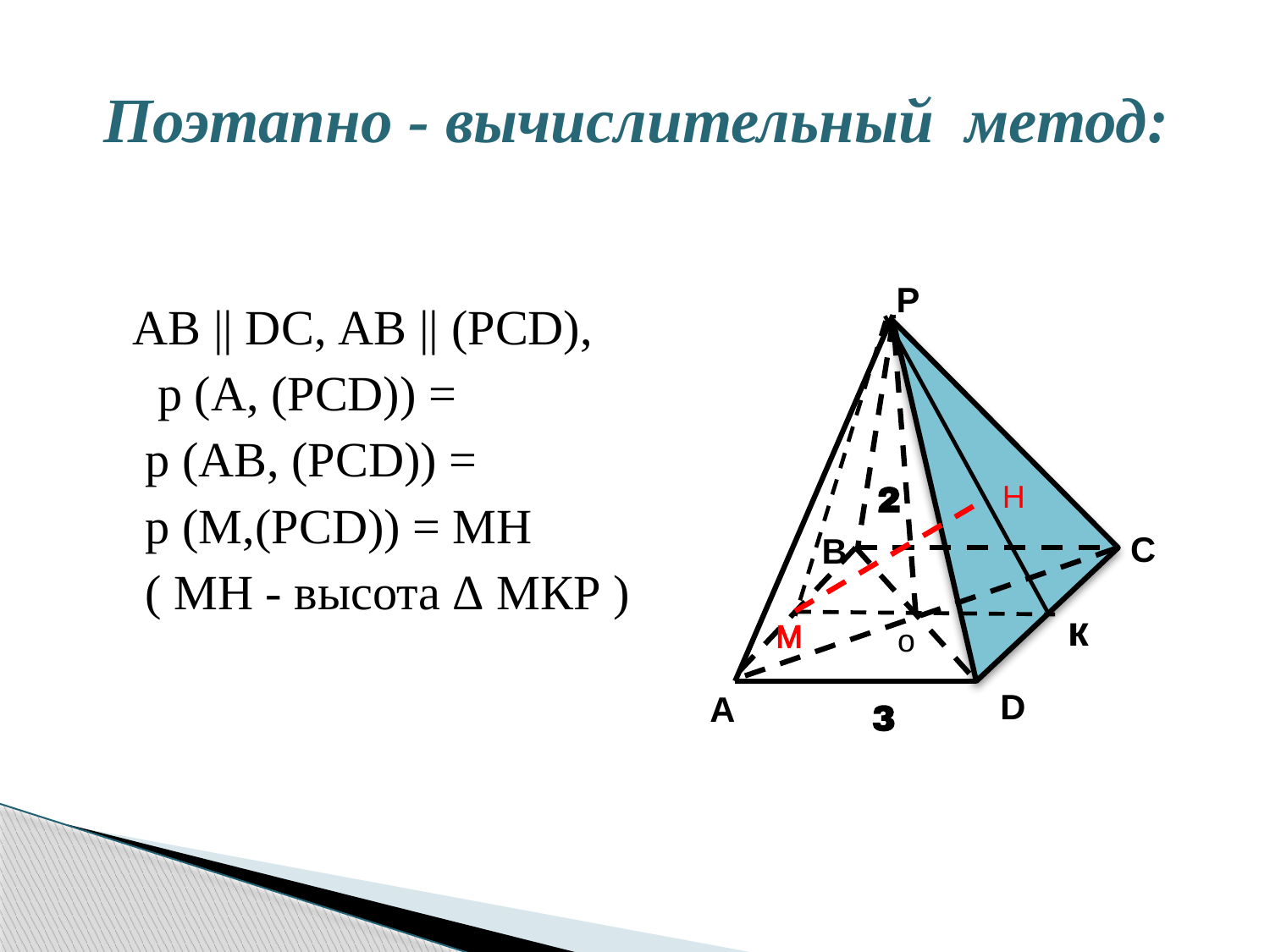

# Поэтапно - вычислительный  метод:
Р
AB || DC, AВ || (PCD),
  р (A, (PCD)) =
 р (АB, (PCD)) =
 р (М,(РСD)) = МН
 ( МН - высота Δ МКР )

2
Н
С
В
к
М
о
D
А
3